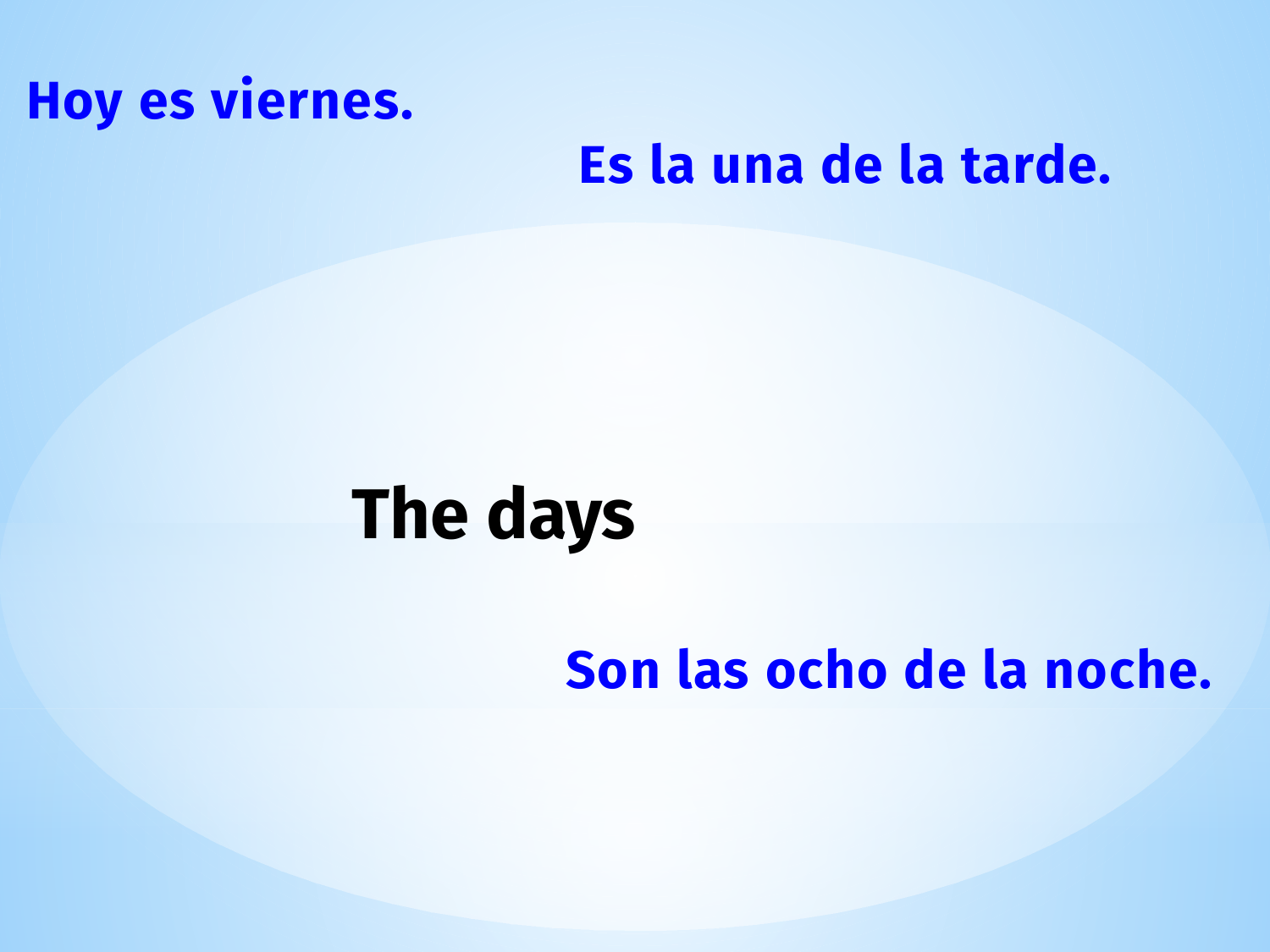

Hoy es viernes.
Es la una de la tarde.
The days
Son las ocho de la noche.